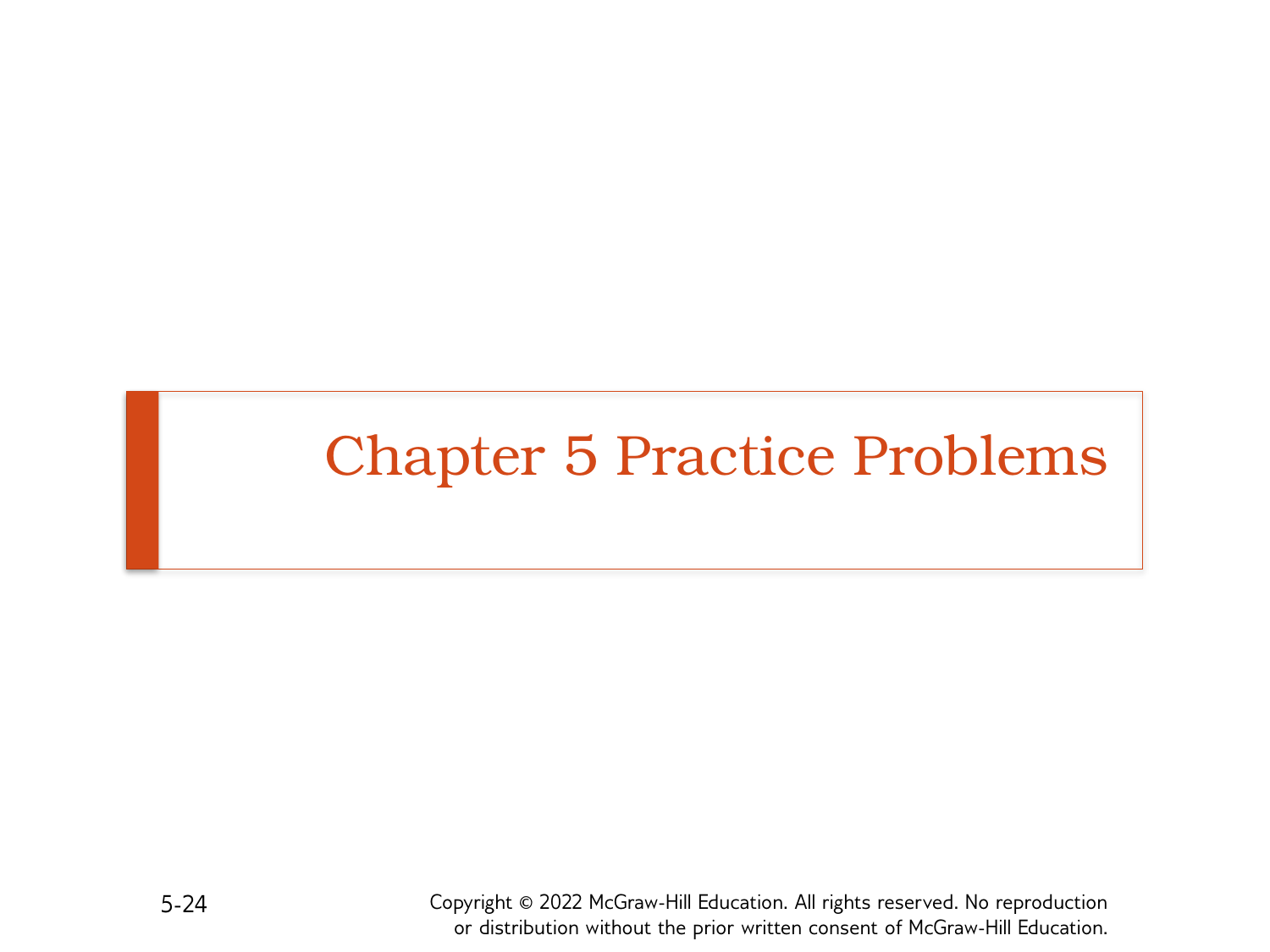

# Chapter 5 Practice Problems
5-24
Copyright © 2022 McGraw-Hill Education. All rights reserved. No reproduction or distribution without the prior written consent of McGraw-Hill Education.